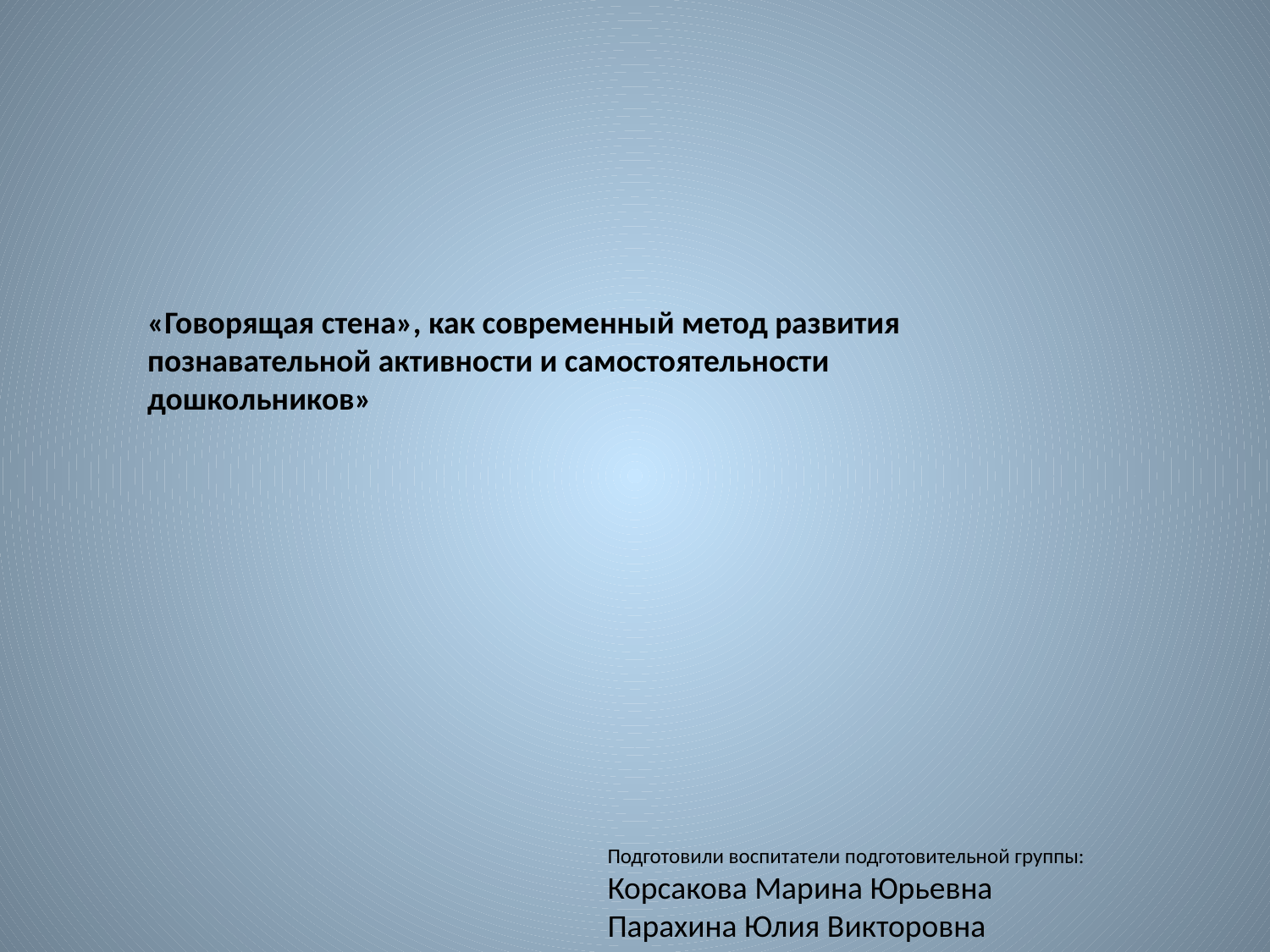

«Говорящая стена», как современный метод развития познавательной активности и самостоятельности дошкольников»

Подготовили воспитатели подготовительной группы:        Корсакова Марина Юрьевна
Парахина Юлия Викторовна